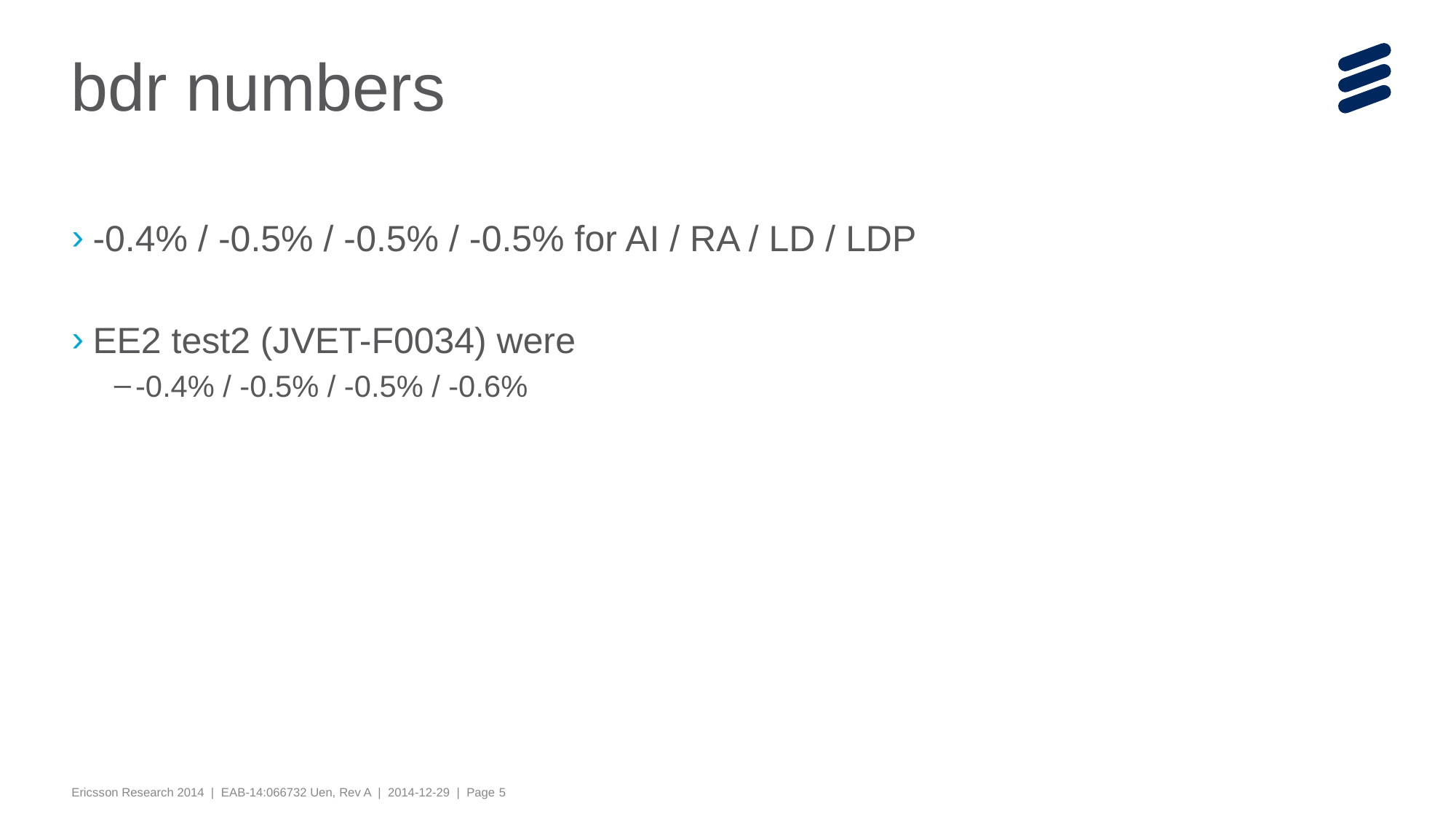

# bdr numbers
-0.4% / -0.5% / -0.5% / -0.5% for AI / RA / LD / LDP

EE2 test2 (JVET-F0034) were
-0.4% / -0.5% / -0.5% / -0.6%